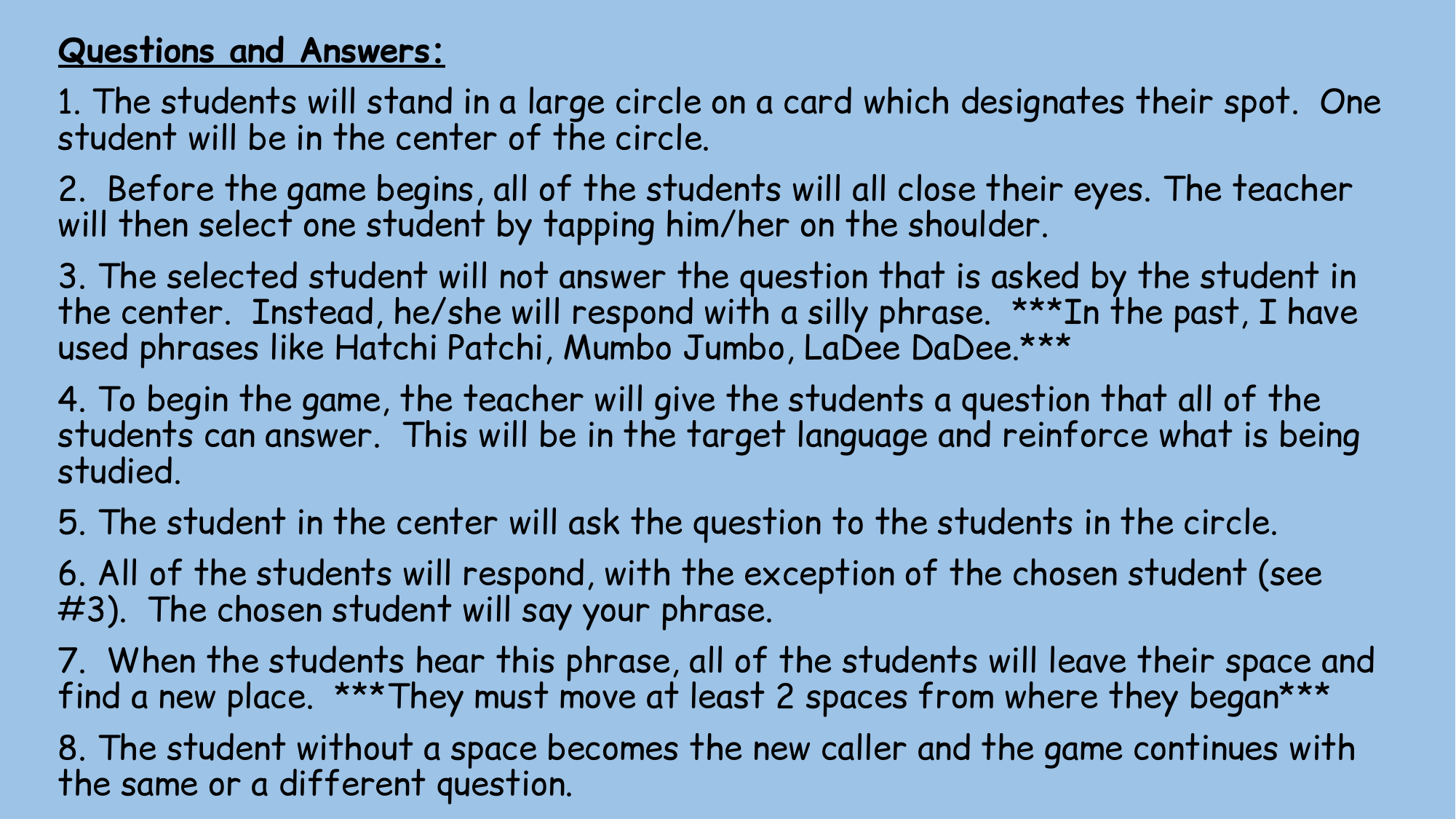

Questions and Answers:
1. The students will stand in a large circle on a card which designates their spot.  One student will be in the center of the circle.
2.  Before the game begins, all of the students will all close their eyes. The teacher will then select one student by tapping him/her on the shoulder.
3. The selected student will not answer the question that is asked by the student in the center.  Instead, he/she will respond with a silly phrase.  ***In the past, I have used phrases like Hatchi Patchi, Mumbo Jumbo, LaDee DaDee.***
4. To begin the game, the teacher will give the students a question that all of the students can answer.  This will be in the target language and reinforce what is being studied.
5. The student in the center will ask the question to the students in the circle.
6. All of the students will respond, with the exception of the chosen student (see #3).  The chosen student will say your phrase.
7.  When the students hear this phrase, all of the students will leave their space and find a new place.  ***They must move at least 2 spaces from where they began***
8. The student without a space becomes the new caller and the game continues with the same or a different question.